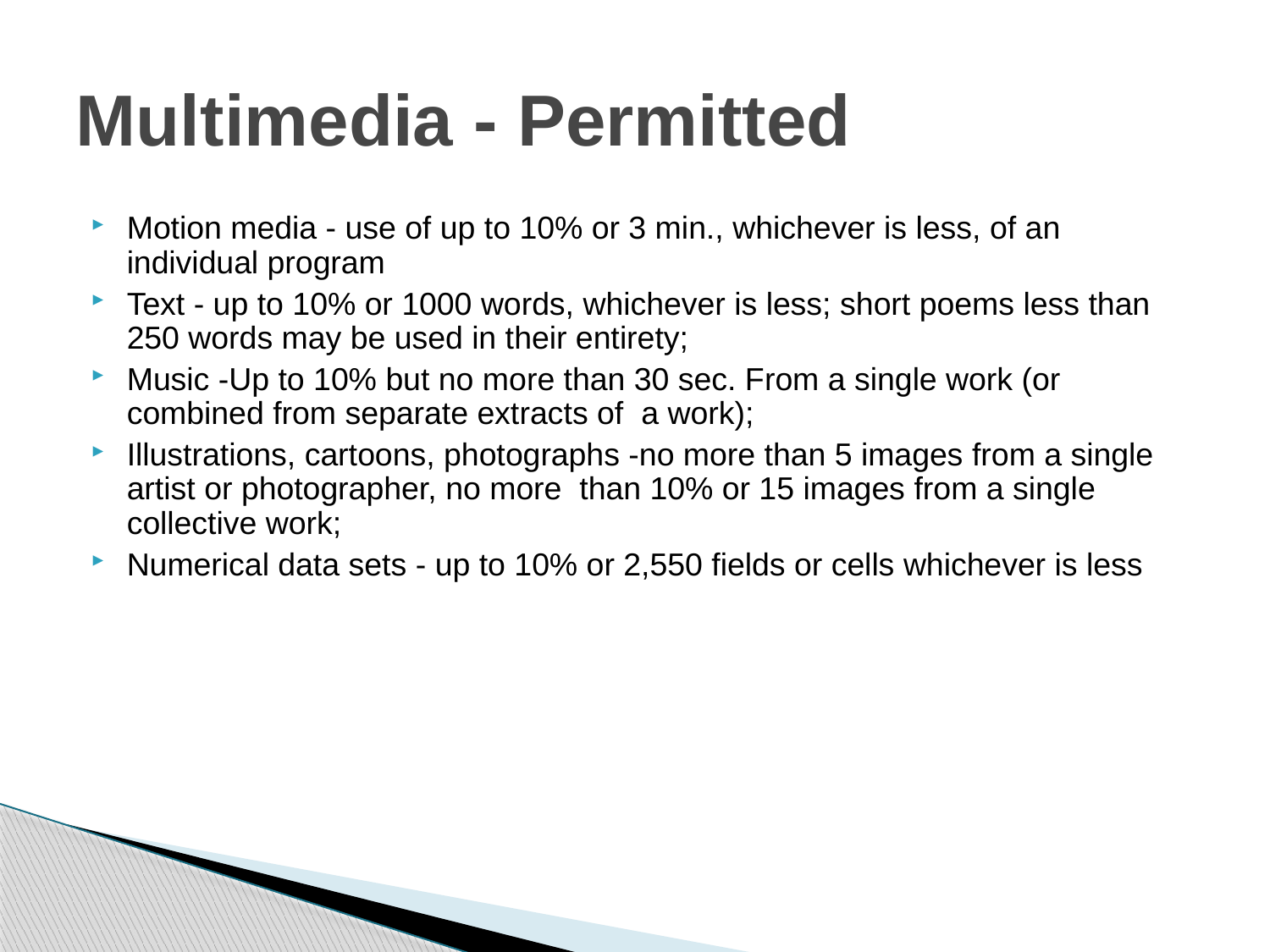

# Multimedia - Permitted
Motion media - use of up to 10% or 3 min., whichever is less, of an individual program
Text - up to 10% or 1000 words, whichever is less; short poems less than 250 words may be used in their entirety;
Music -Up to 10% but no more than 30 sec. From a single work (or combined from separate extracts of  a work);
Illustrations, cartoons, photographs -no more than 5 images from a single artist or photographer, no more  than 10% or 15 images from a single collective work;
Numerical data sets - up to 10% or 2,550 fields or cells whichever is less